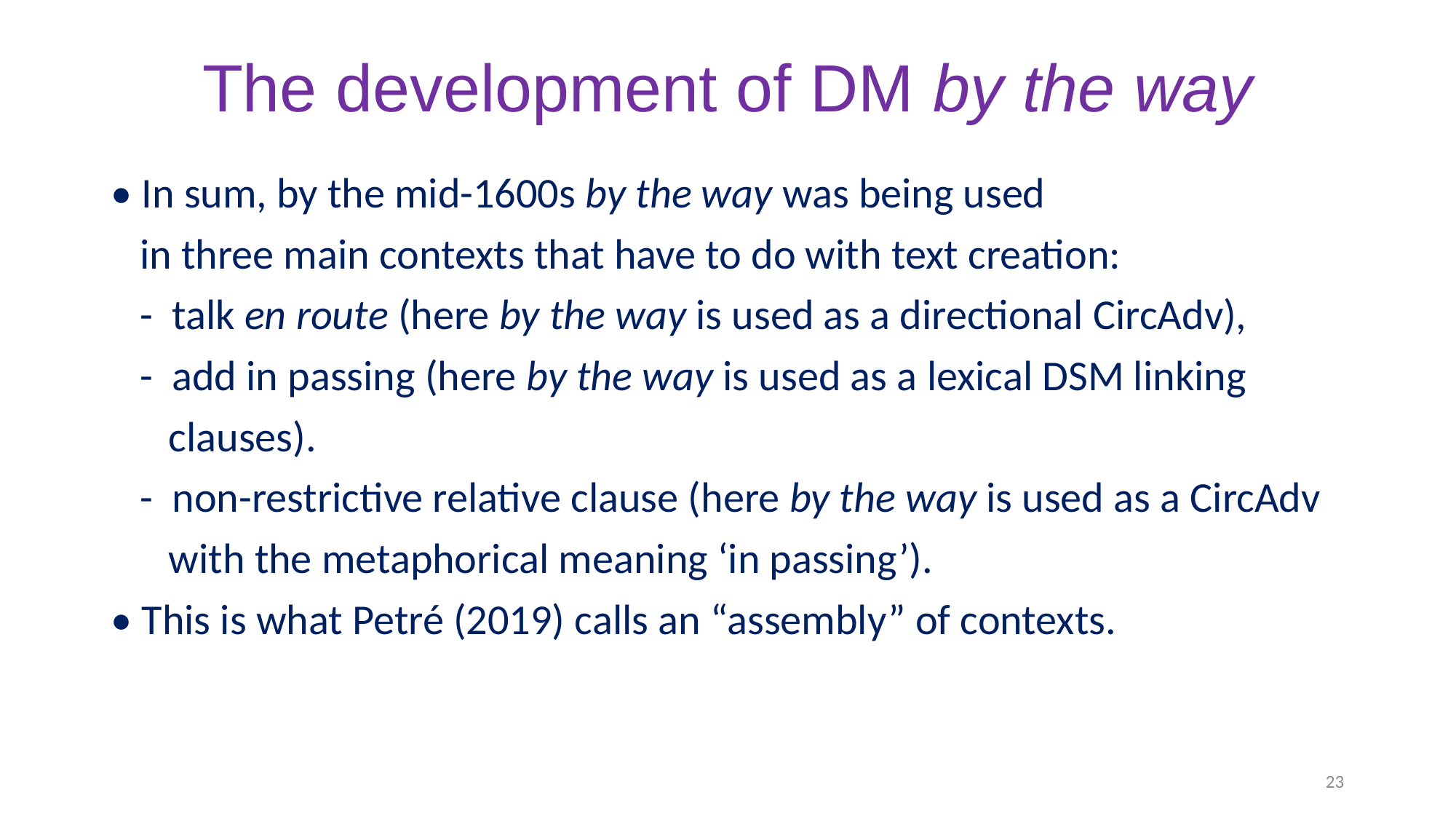

# The development of DM by the way
• In sum, by the mid-1600s by the way was being used
   in three main contexts that have to do with text creation:
   -  talk en route (here by the way is used as a directional CircAdv),
   -  add in passing (here by the way is used as a lexical DSM linking
      clauses).
   -  non-restrictive relative clause (here by the way is used as a CircAdv
      with the metaphorical meaning ‘in passing’).
• This is what Petré (2019) calls an “assembly” of contexts.

23